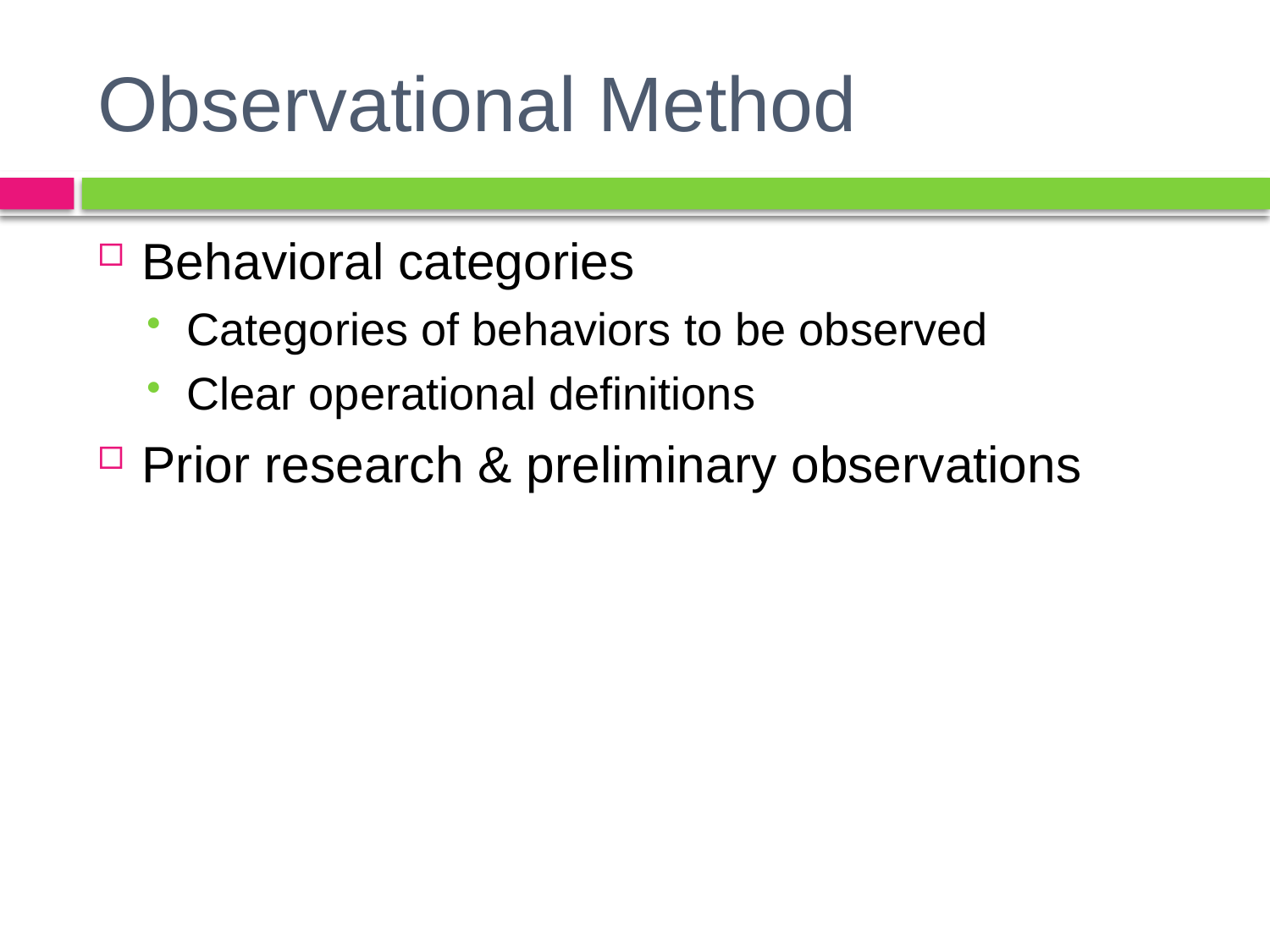

# Observational Method
Behavioral categories
Categories of behaviors to be observed
Clear operational definitions
Prior research & preliminary observations